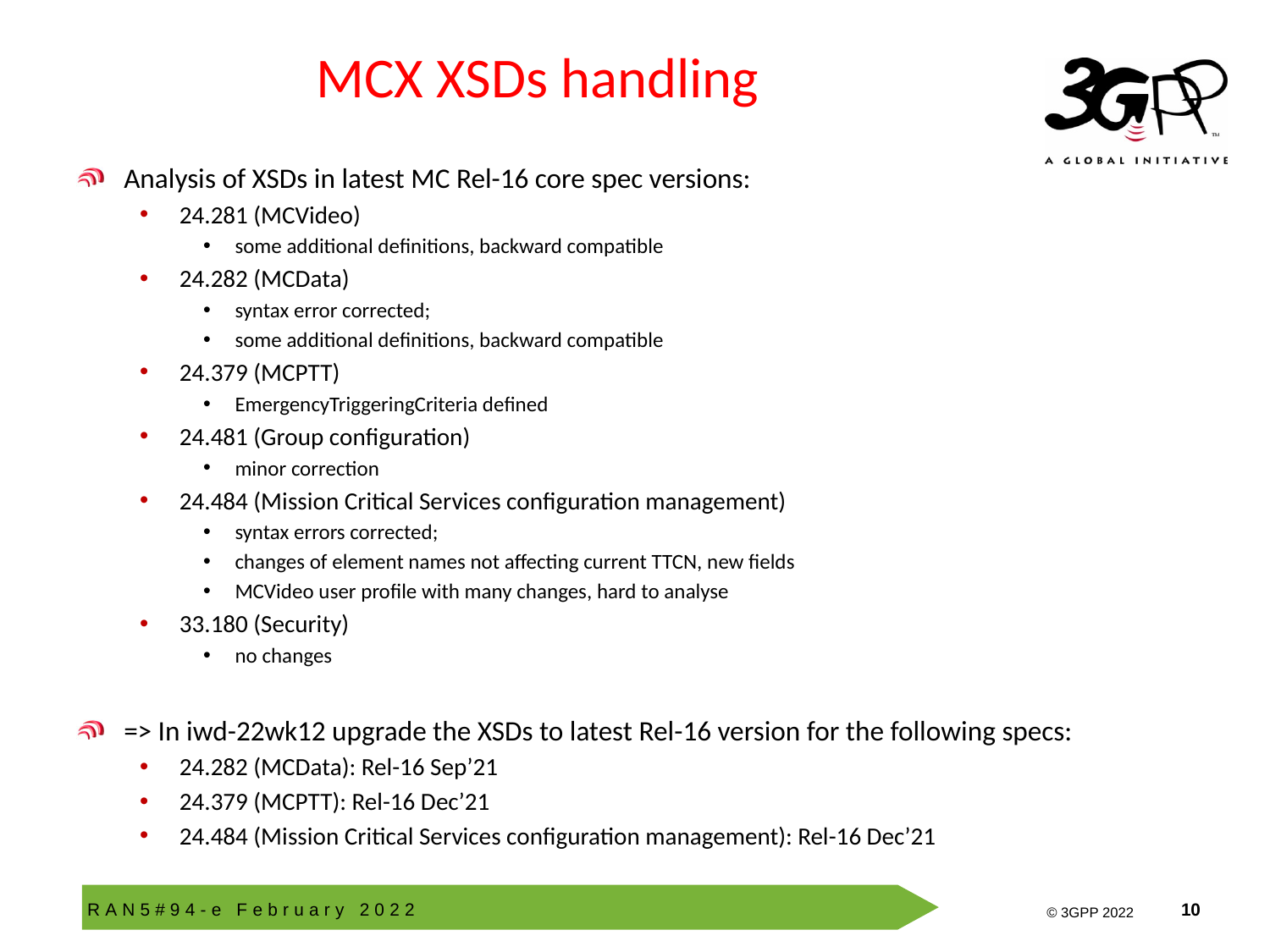

# MCX XSDs handling
Analysis of XSDs in latest MC Rel-16 core spec versions:
24.281 (MCVideo)
some additional definitions, backward compatible
24.282 (MCData)
syntax error corrected;
some additional definitions, backward compatible
24.379 (MCPTT)
EmergencyTriggeringCriteria defined
24.481 (Group configuration)
minor correction
24.484 (Mission Critical Services configuration management)
syntax errors corrected;
changes of element names not affecting current TTCN, new fields
MCVideo user profile with many changes, hard to analyse
33.180 (Security)
no changes

=> In iwd-22wk12 upgrade the XSDs to latest Rel-16 version for the following specs:
24.282 (MCData): Rel-16 Sep’21
24.379 (MCPTT): Rel-16 Dec’21
24.484 (Mission Critical Services configuration management): Rel-16 Dec’21